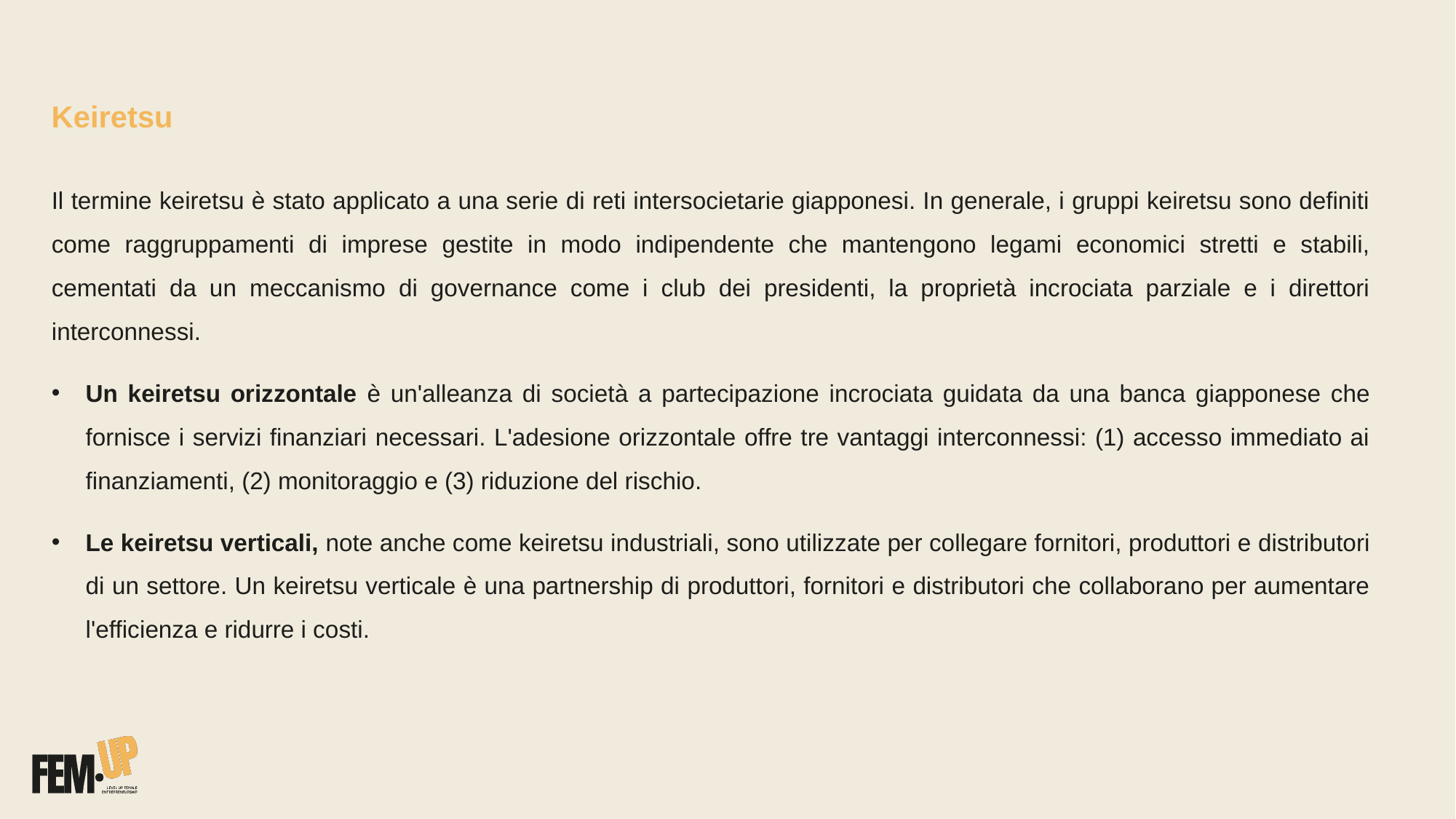

Keiretsu
Il termine keiretsu è stato applicato a una serie di reti intersocietarie giapponesi. In generale, i gruppi keiretsu sono definiti come raggruppamenti di imprese gestite in modo indipendente che mantengono legami economici stretti e stabili, cementati da un meccanismo di governance come i club dei presidenti, la proprietà incrociata parziale e i direttori interconnessi.
Un keiretsu orizzontale è un'alleanza di società a partecipazione incrociata guidata da una banca giapponese che fornisce i servizi finanziari necessari. L'adesione orizzontale offre tre vantaggi interconnessi: (1) accesso immediato ai finanziamenti, (2) monitoraggio e (3) riduzione del rischio.
Le keiretsu verticali, note anche come keiretsu industriali, sono utilizzate per collegare fornitori, produttori e distributori di un settore. Un keiretsu verticale è una partnership di produttori, fornitori e distributori che collaborano per aumentare l'efficienza e ridurre i costi.